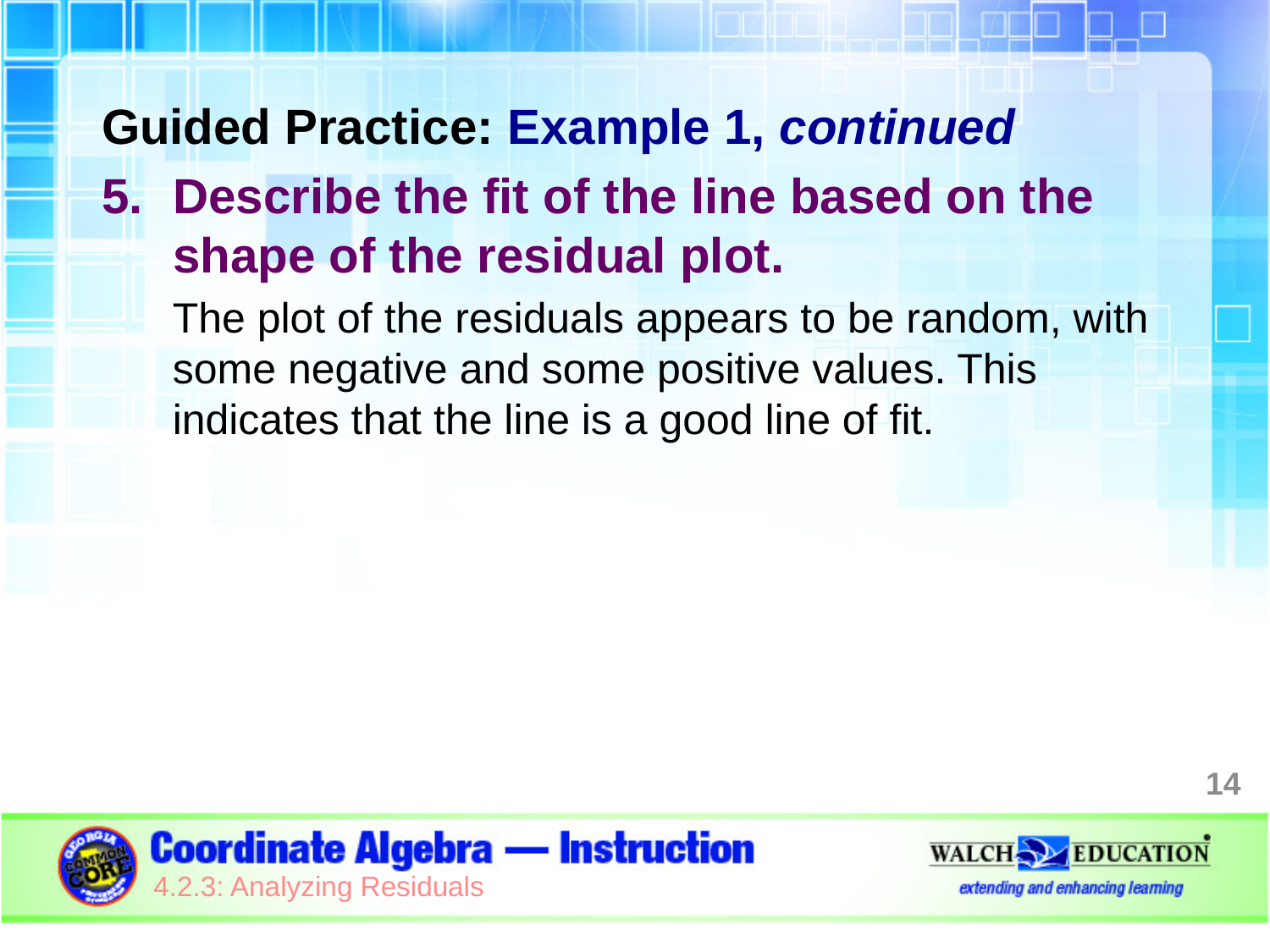

Guided Practice: Example 1, continued
Describe the fit of the line based on the shape of the residual plot.
The plot of the residuals appears to be random, with some negative and some positive values. This indicates that the line is a good line of fit.

14
4.2.3: Analyzing Residuals